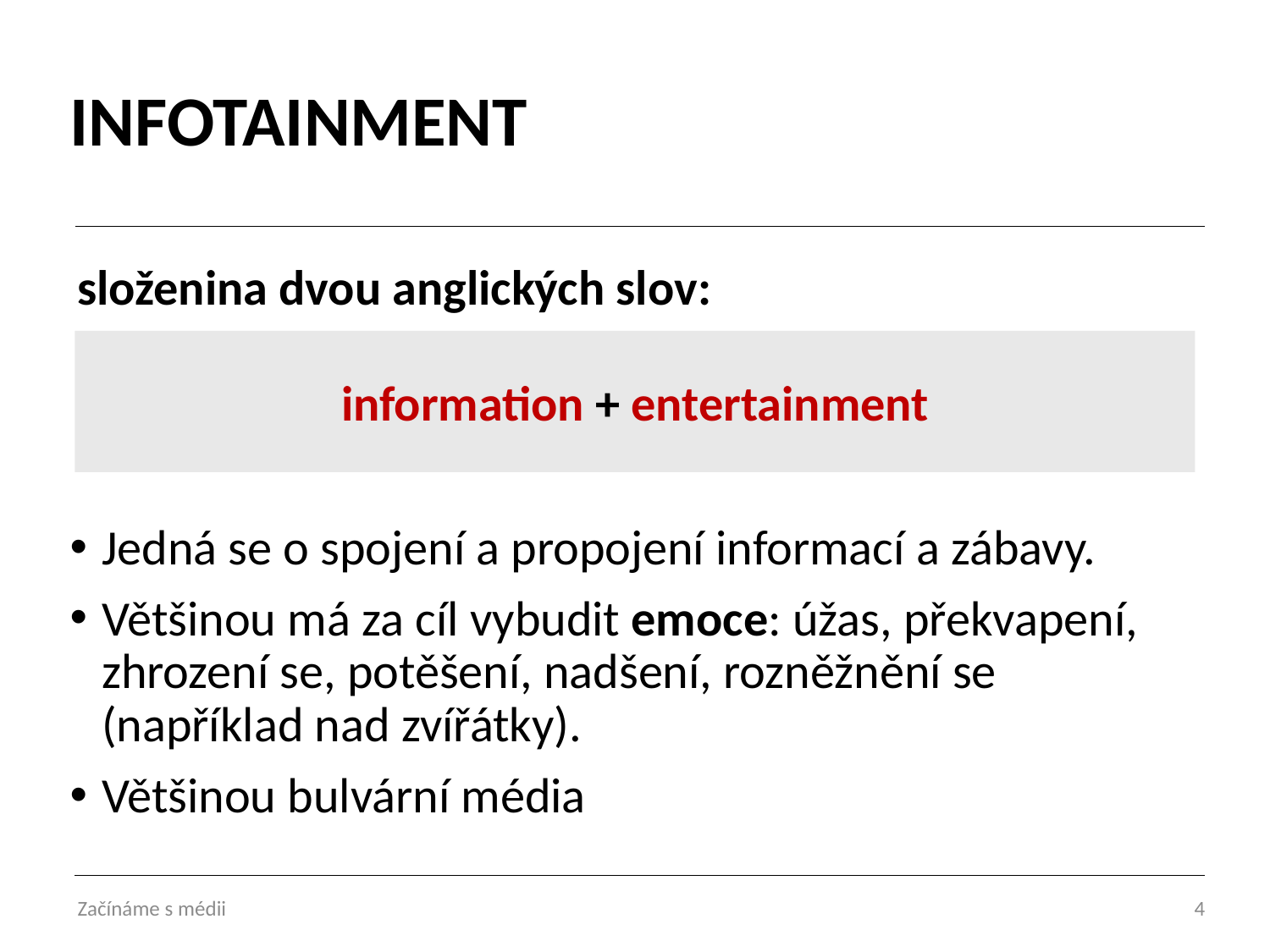

# INFOTAINMENT
složenina dvou anglických slov:
information + entertainment
Jedná se o spojení a propojení informací a zábavy.
Většinou má za cíl vybudit emoce: úžas, překvapení, zhrození se, potěšení, nadšení, rozněžnění se (například nad zvířátky).
Většinou bulvární média

Začínáme s médii
4